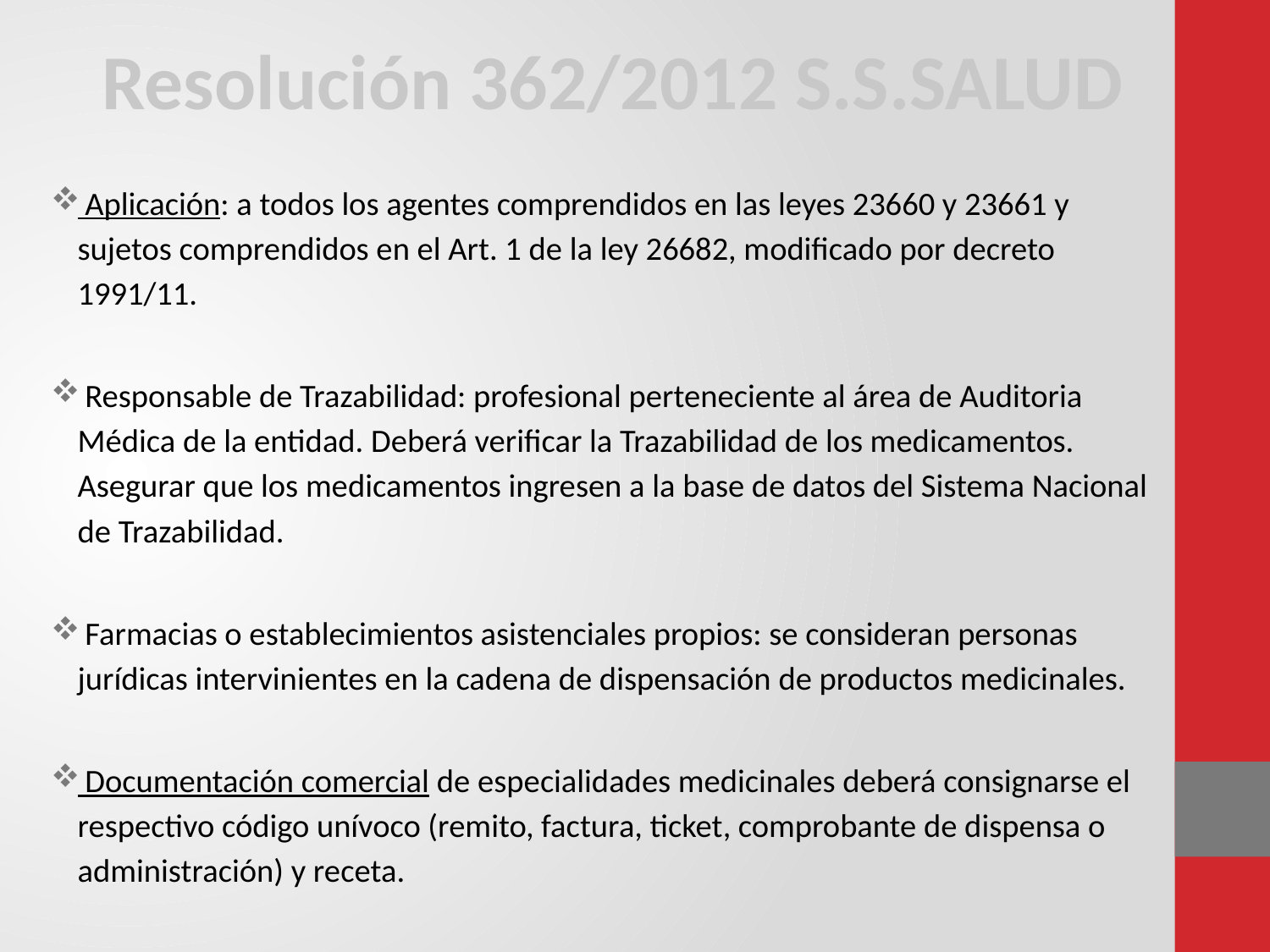

Resolución 362/2012 S.S.SALUD

 Aplicación: a todos los agentes comprendidos en las leyes 23660 y 23661 y sujetos comprendidos en el Art. 1 de la ley 26682, modificado por decreto 1991/11.

 Responsable de Trazabilidad: profesional perteneciente al área de Auditoria Médica de la entidad. Deberá verificar la Trazabilidad de los medicamentos. Asegurar que los medicamentos ingresen a la base de datos del Sistema Nacional de Trazabilidad.

 Farmacias o establecimientos asistenciales propios: se consideran personas jurídicas intervinientes en la cadena de dispensación de productos medicinales.

 Documentación comercial de especialidades medicinales deberá consignarse el respectivo código unívoco (remito, factura, ticket, comprobante de dispensa o administración) y receta.